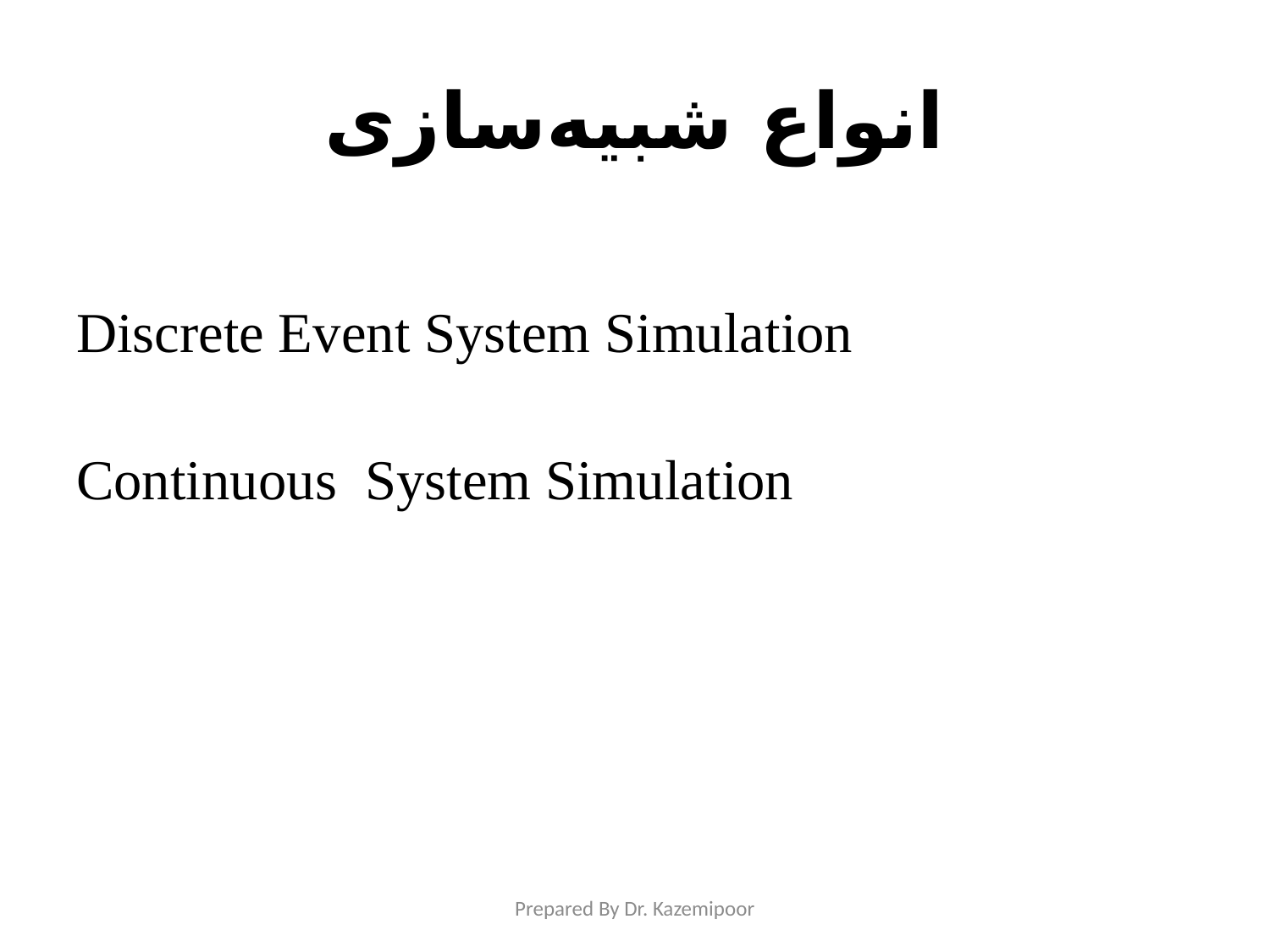

# انواع شبیه‌سازی
Discrete Event System Simulation
Continuous  System Simulation
Prepared By Dr. Kazemipoor